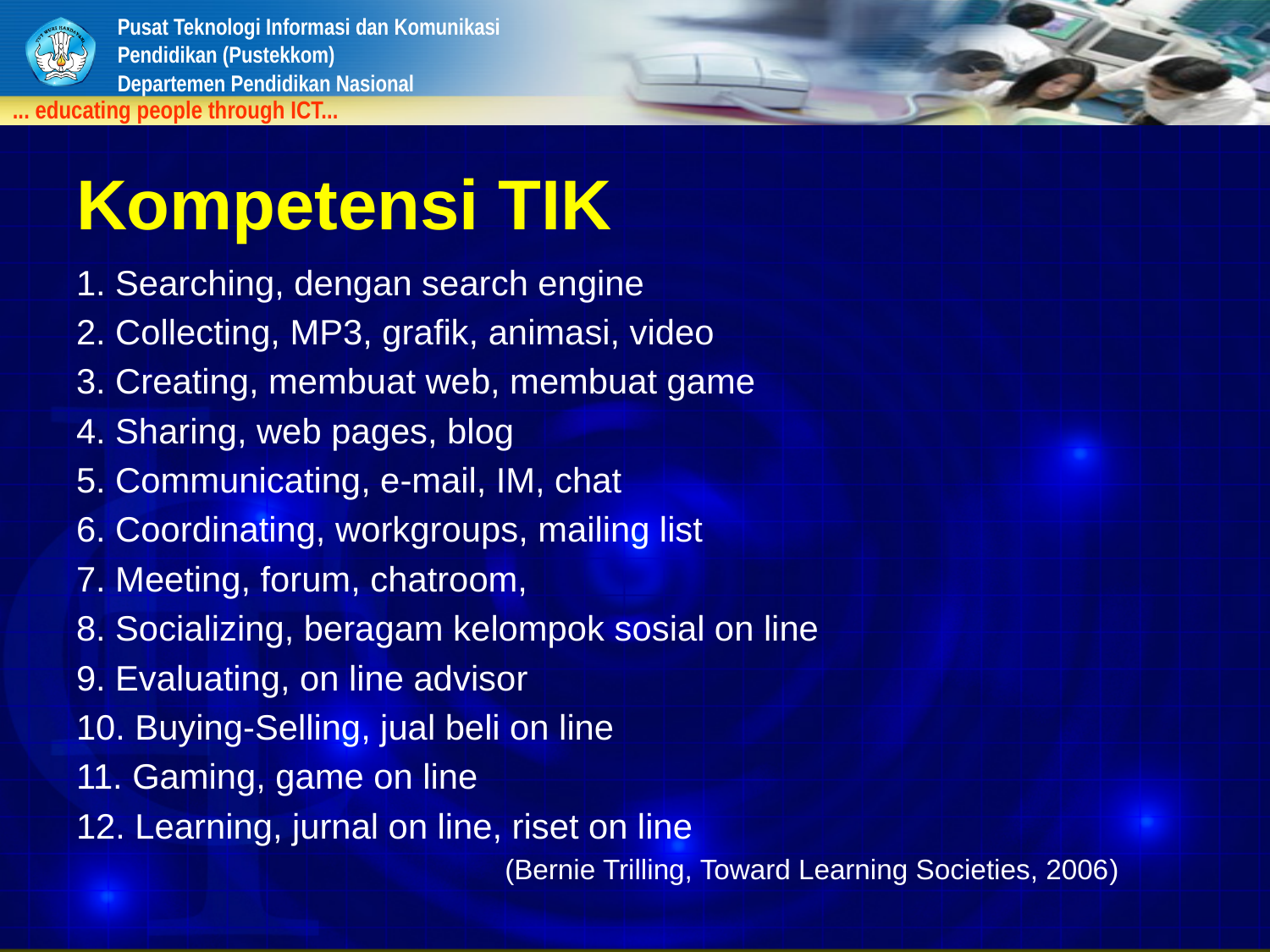

# Kompetensi TIK
1. Searching, dengan search engine
2. Collecting, MP3, grafik, animasi, video
3. Creating, membuat web, membuat game
4. Sharing, web pages, blog
5. Communicating, e-mail, IM, chat
6. Coordinating, workgroups, mailing list
7. Meeting, forum, chatroom,
8. Socializing, beragam kelompok sosial on line
9. Evaluating, on line advisor
10. Buying-Selling, jual beli on line
11. Gaming, game on line
12. Learning, jurnal on line, riset on line
				(Bernie Trilling, Toward Learning Societies, 2006)